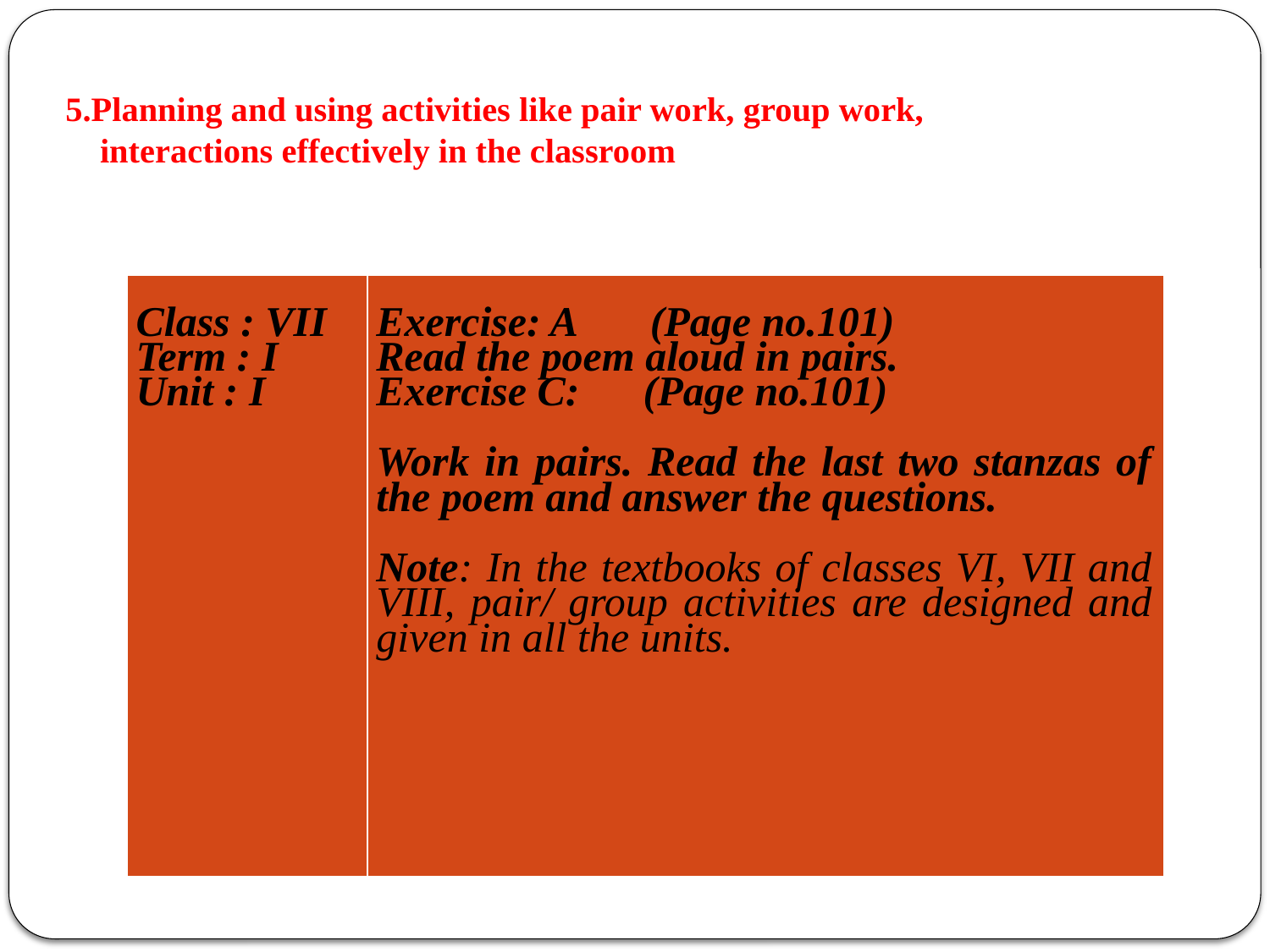

# 5.Planning and using activities like pair work, group work, interactions effectively in the classroom
| Class : VII Term : I Unit : I | Exercise: A (Page no.101) Read the poem aloud in pairs. Exercise C: (Page no.101) Work in pairs. Read the last two stanzas of the poem and answer the questions. Note: In the textbooks of classes VI, VII and VIII, pair/ group activities are designed and given in all the units. |
| --- | --- |